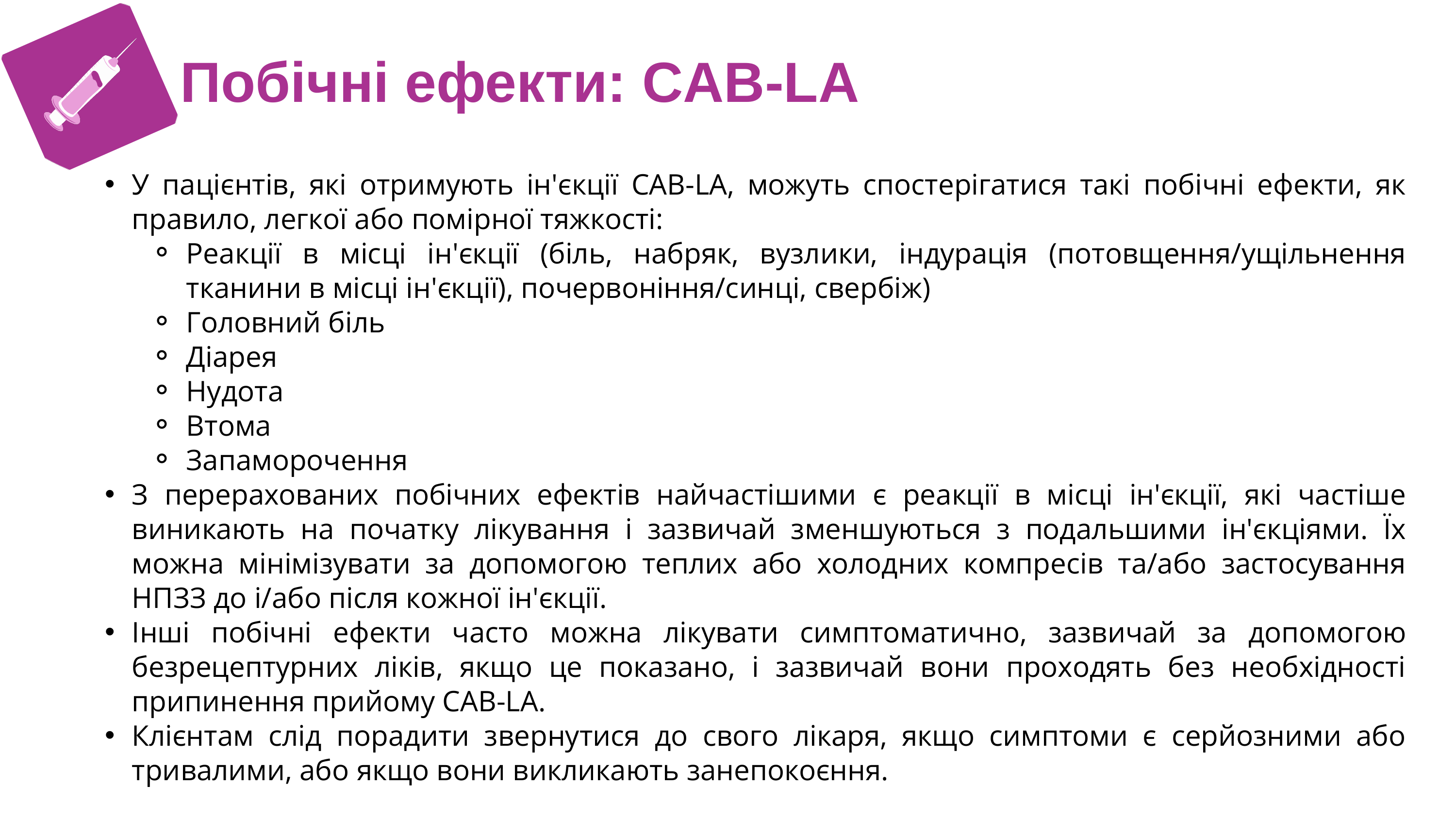

C
Побічні ефекти: CAB-LA
У пацієнтів, які отримують ін'єкції CAB-LA, можуть спостерігатися такі побічні ефекти, як правило, легкої або помірної тяжкості:
Реакції в місці ін'єкції (біль, набряк, вузлики, індурація (потовщення/ущільнення тканини в місці ін'єкції), почервоніння/синці, свербіж)
Головний біль
Діарея
Нудота
Втома
Запаморочення
З перерахованих побічних ефектів найчастішими є реакції в місці ін'єкції, які частіше виникають на початку лікування і зазвичай зменшуються з подальшими ін'єкціями. Їх можна мінімізувати за допомогою теплих або холодних компресів та/або застосування НПЗЗ до і/або після кожної ін'єкції.
Інші побічні ефекти часто можна лікувати симптоматично, зазвичай за допомогою безрецептурних ліків, якщо це показано, і зазвичай вони проходять без необхідності припинення прийому CAB-LA.
Клієнтам слід порадити звернутися до свого лікаря, якщо симптоми є серйозними або тривалими, або якщо вони викликають занепокоєння.